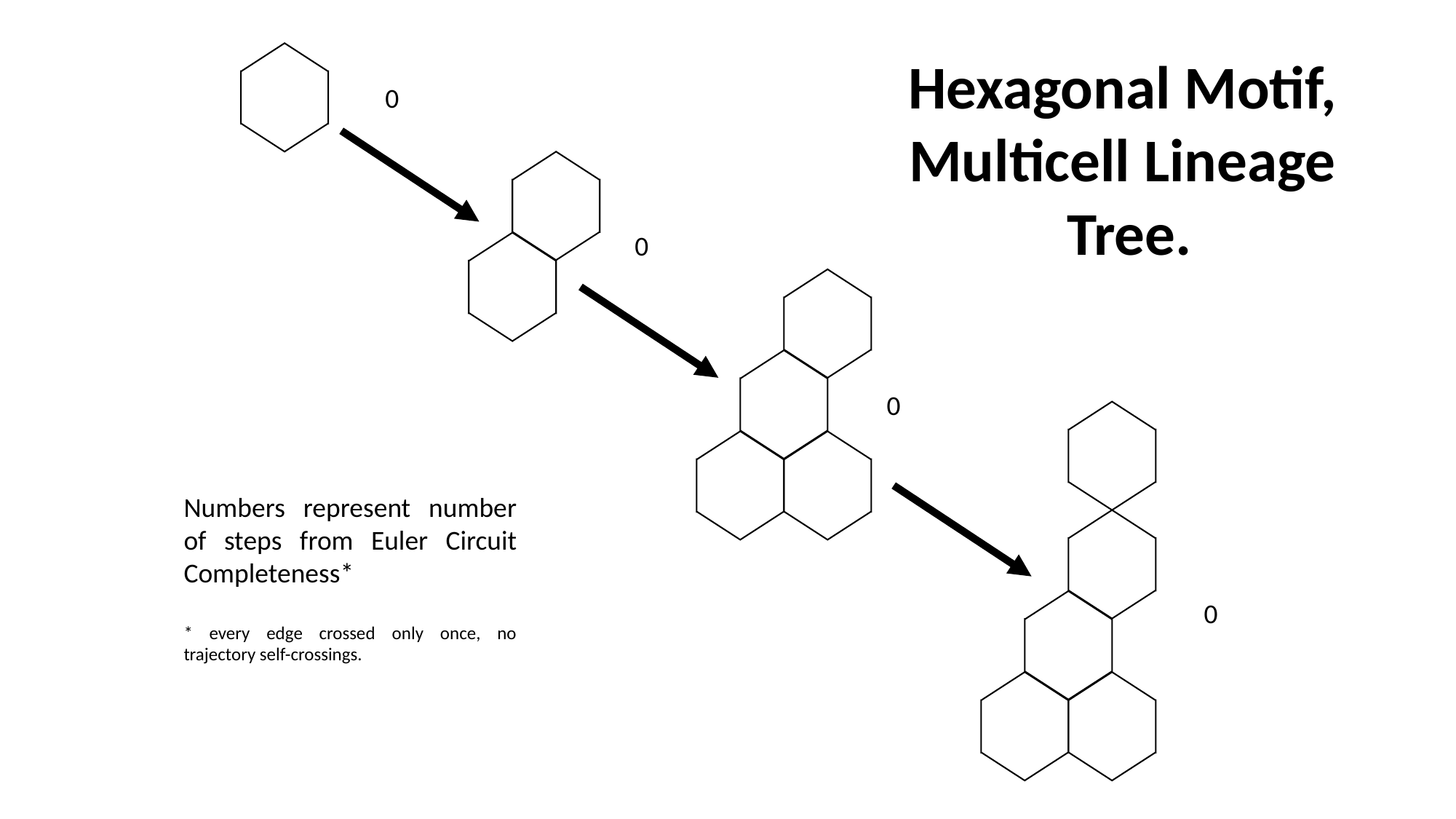

Hexagonal Motif,
Multicell Lineage
Tree.

0

0

0

Numbers represent number of steps from Euler Circuit Completeness*

* every edge crossed only once, no trajectory self-crossings.

0